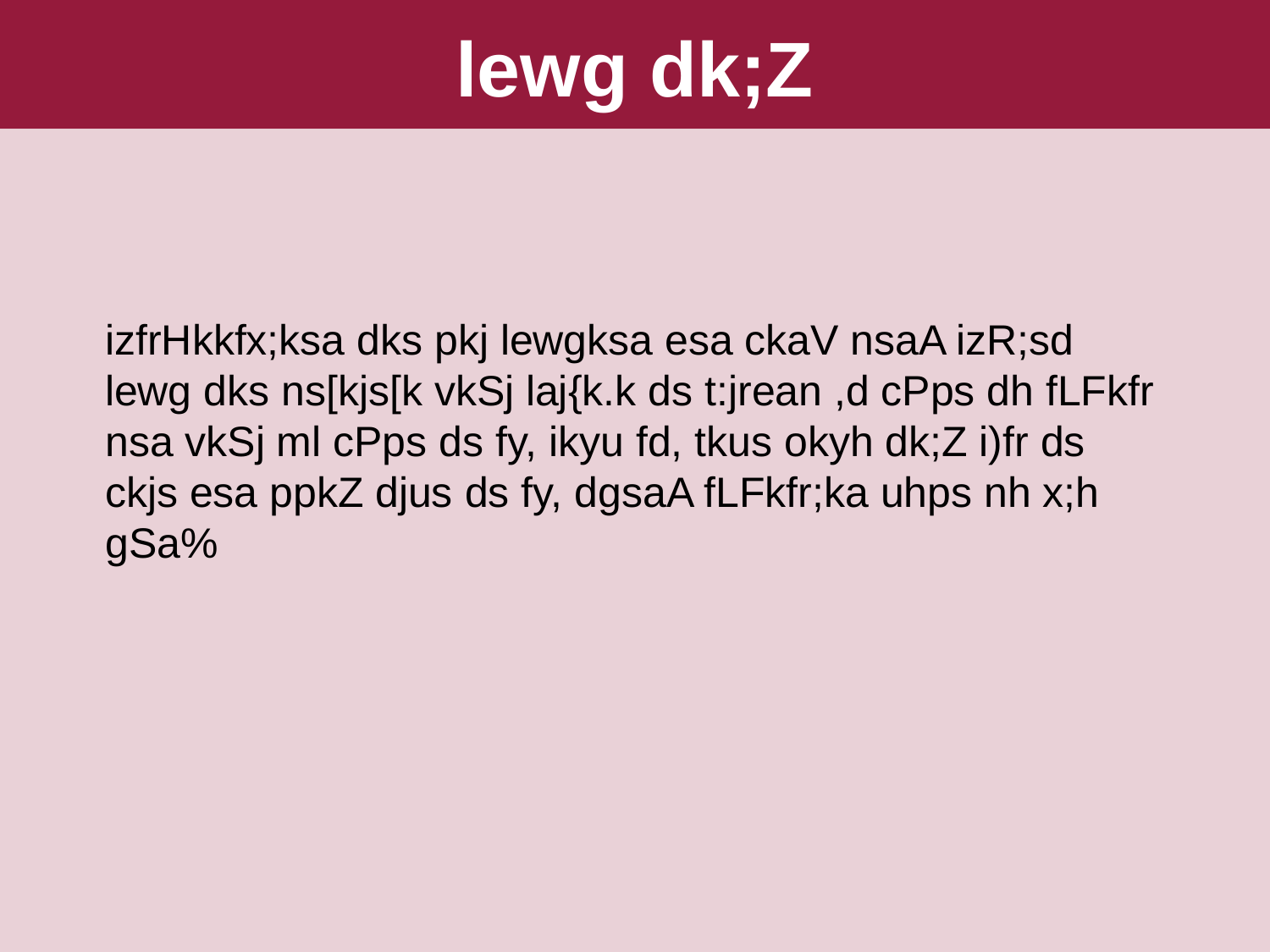

lewg dk;Z
izfrHkkfx;ksa dks pkj lewgksa esa ckaV nsaA izR;sd lewg dks ns[kjs[k vkSj laj{k.k ds t:jrean ,d cPps dh fLFkfr nsa vkSj ml cPps ds fy, ikyu fd, tkus okyh dk;Z i)fr ds ckjs esa ppkZ djus ds fy, dgsaA fLFkfr;ka uhps nh x;h gSa%